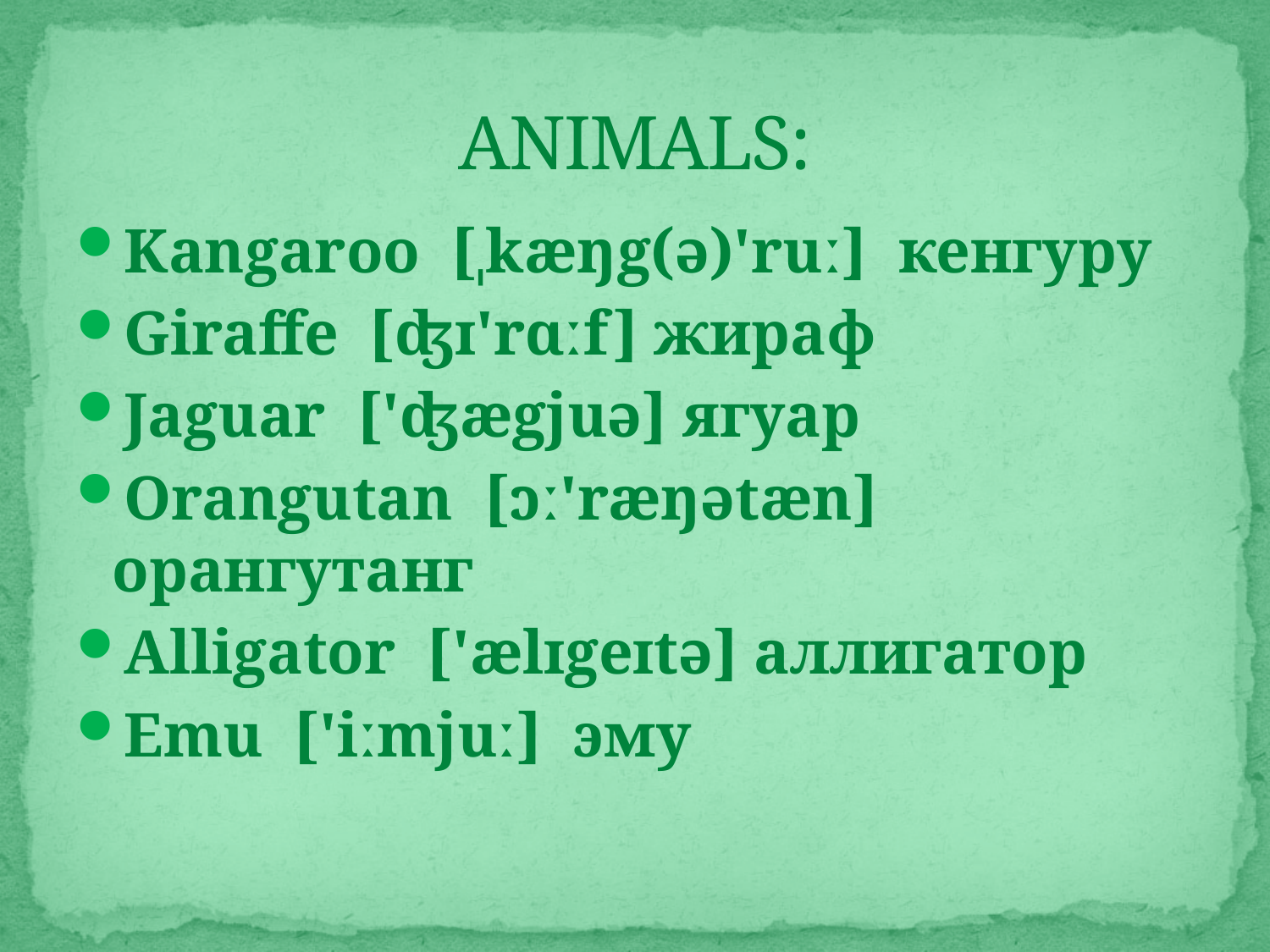

# ANIMALS:
Kangaroo  [ˌkæŋg(ə)'ruː]  кенгуру
Giraffe  [ʤɪ'rɑːf] жираф
Jaguar  ['ʤægjuə] ягуар
Orangutan  [ɔː'ræŋətæn] орангутанг
Alligator  ['ælɪgeɪtə] аллигатор
Emu  ['iːmjuː]  эму